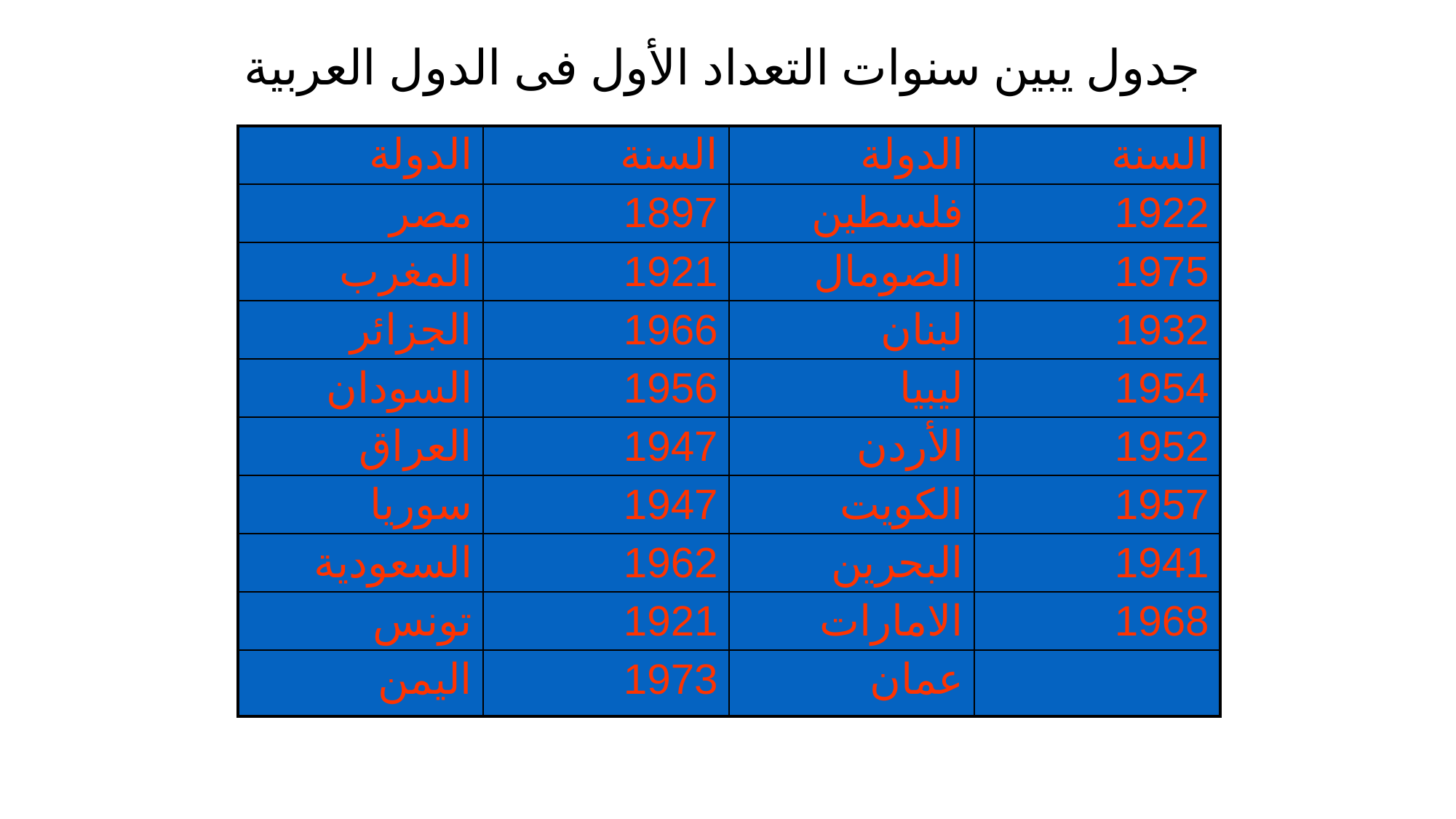

جدول يبين سنوات التعداد الأول فى الدول العربية
| الدولة | السنة | الدولة | السنة |
| --- | --- | --- | --- |
| مصر | 1897 | فلسطين | 1922 |
| المغرب | 1921 | الصومال | 1975 |
| الجزائر | 1966 | لبنان | 1932 |
| السودان | 1956 | ليبيا | 1954 |
| العراق | 1947 | الأردن | 1952 |
| سوريا | 1947 | الكويت | 1957 |
| السعودية | 1962 | البحرين | 1941 |
| تونس | 1921 | الامارات | 1968 |
| اليمن | 1973 | عمان |  |